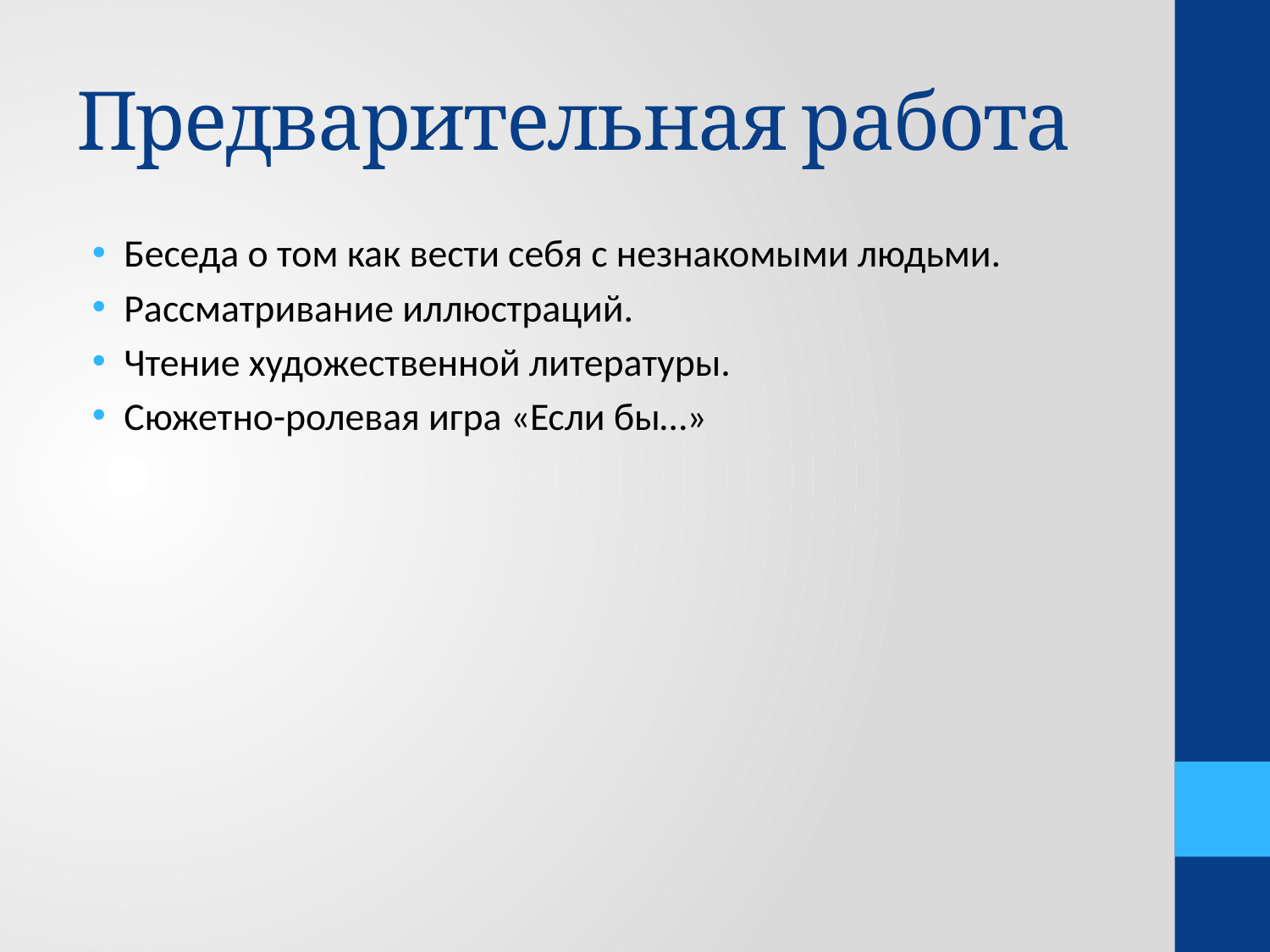

# Предварительная работа
Беседа о том как вести себя с незнакомыми людьми.
Рассматривание иллюстраций.
Чтение художественной литературы.
Сюжетно-ролевая игра «Если бы…»